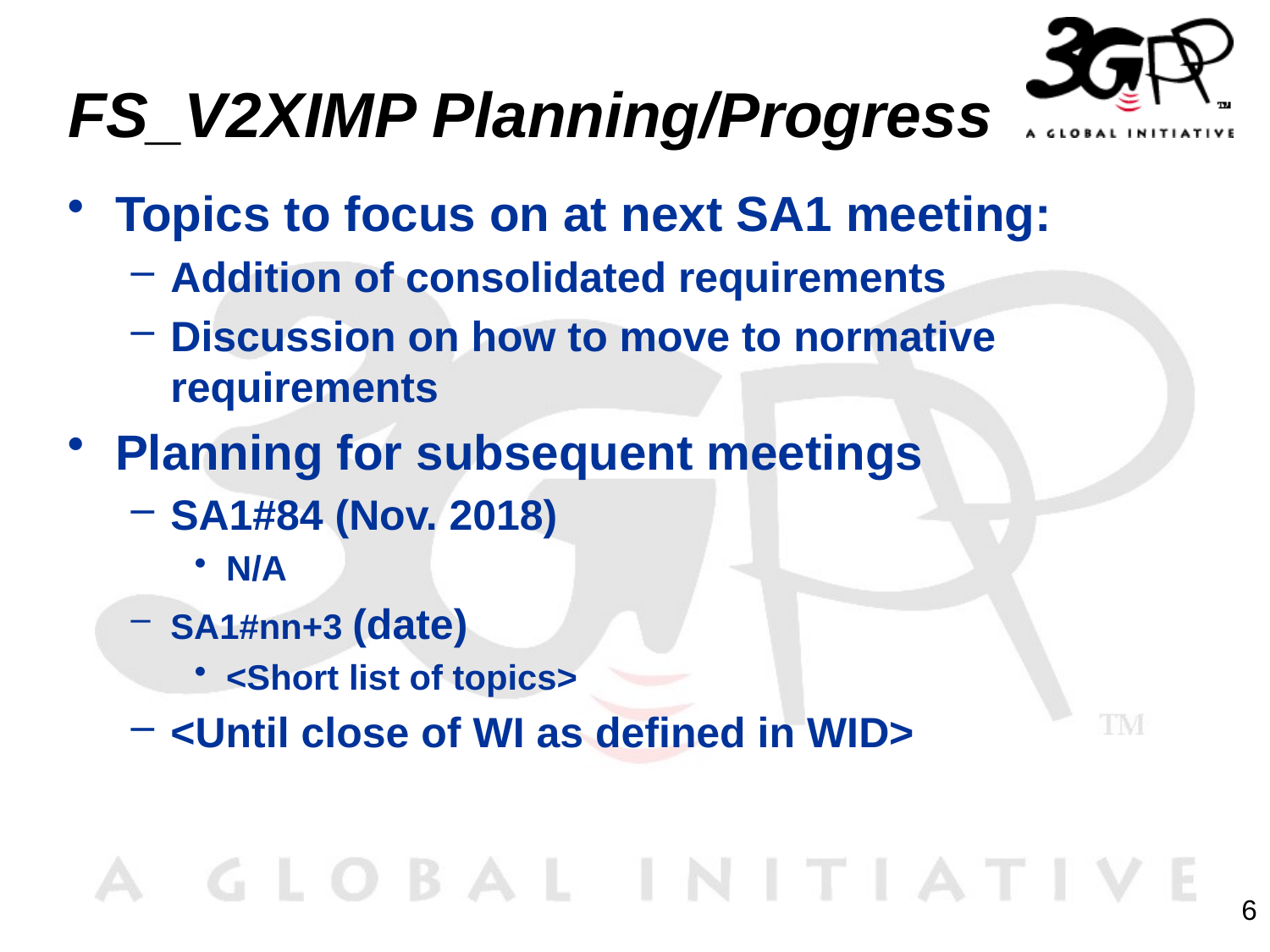

# FS_V2XIMP Planning/Progress
Topics to focus on at next SA1 meeting:
Addition of consolidated requirements
Discussion on how to move to normative requirements
Planning for subsequent meetings
SA1#84 (Nov. 2018)
N/A
SA1#nn+3 (date)
<Short list of topics>
<Until close of WI as defined in WID>
6